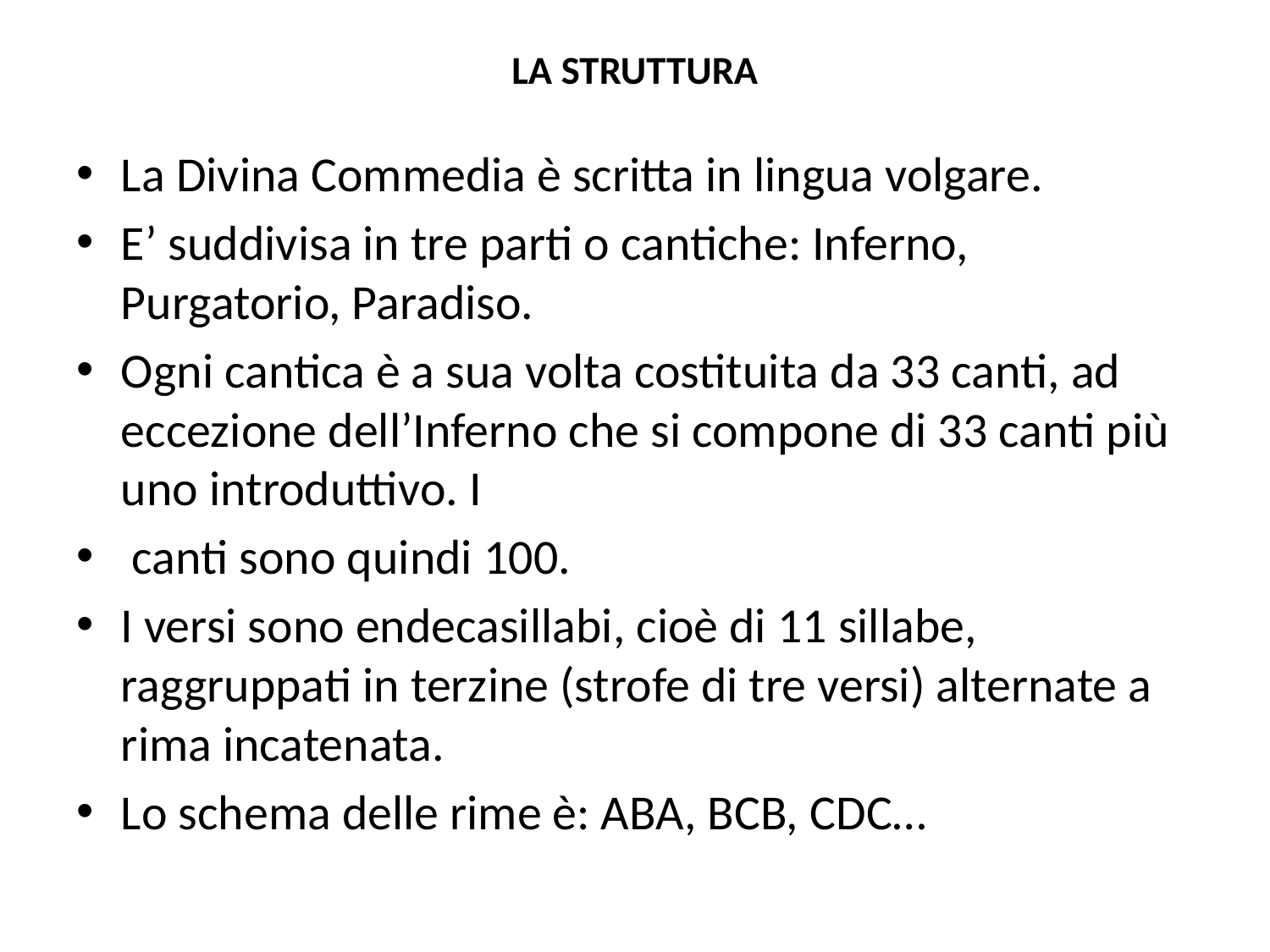

# LA STRUTTURA
La Divina Commedia è scritta in lingua volgare.
E’ suddivisa in tre parti o cantiche: Inferno, Purgatorio, Paradiso.
Ogni cantica è a sua volta costituita da 33 canti, ad eccezione dell’Inferno che si compone di 33 canti più uno introduttivo. I
 canti sono quindi 100.
I versi sono endecasillabi, cioè di 11 sillabe, raggruppati in terzine (strofe di tre versi) alternate a rima incatenata.
Lo schema delle rime è: ABA, BCB, CDC…